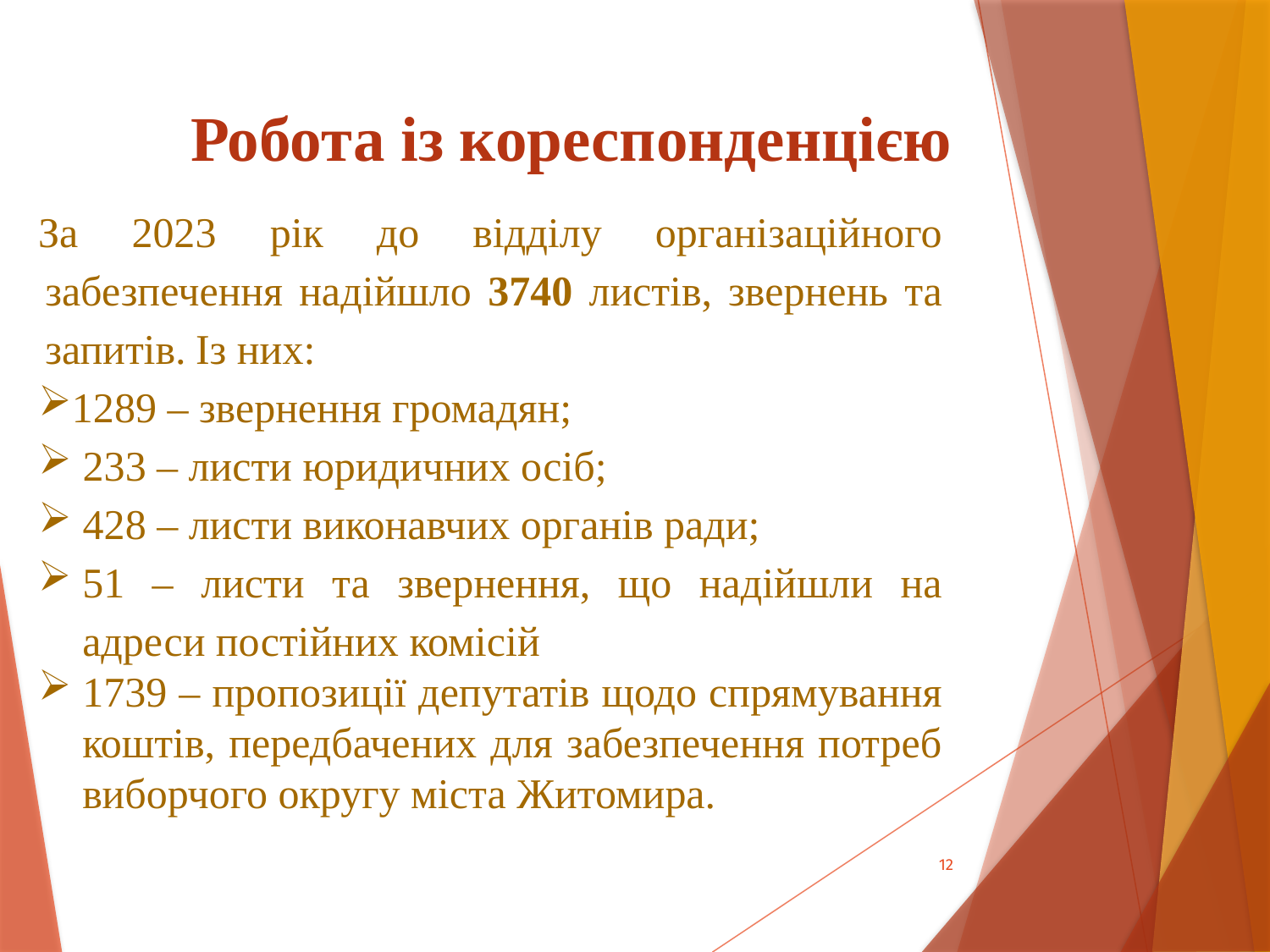

# Робота із кореспонденцією

За 2023 рік до відділу організаційного забезпечення надійшло 3740 листів, звернень та запитів. Із них:
1289 – звернення громадян;
 233 – листи юридичних осіб;
 428 – листи виконавчих органів ради;
51 – листи та звернення, що надійшли на адреси постійних комісій
1739 – пропозиції депутатів щодо спрямування коштів, передбачених для забезпечення потреб виборчого округу міста Житомира.
12